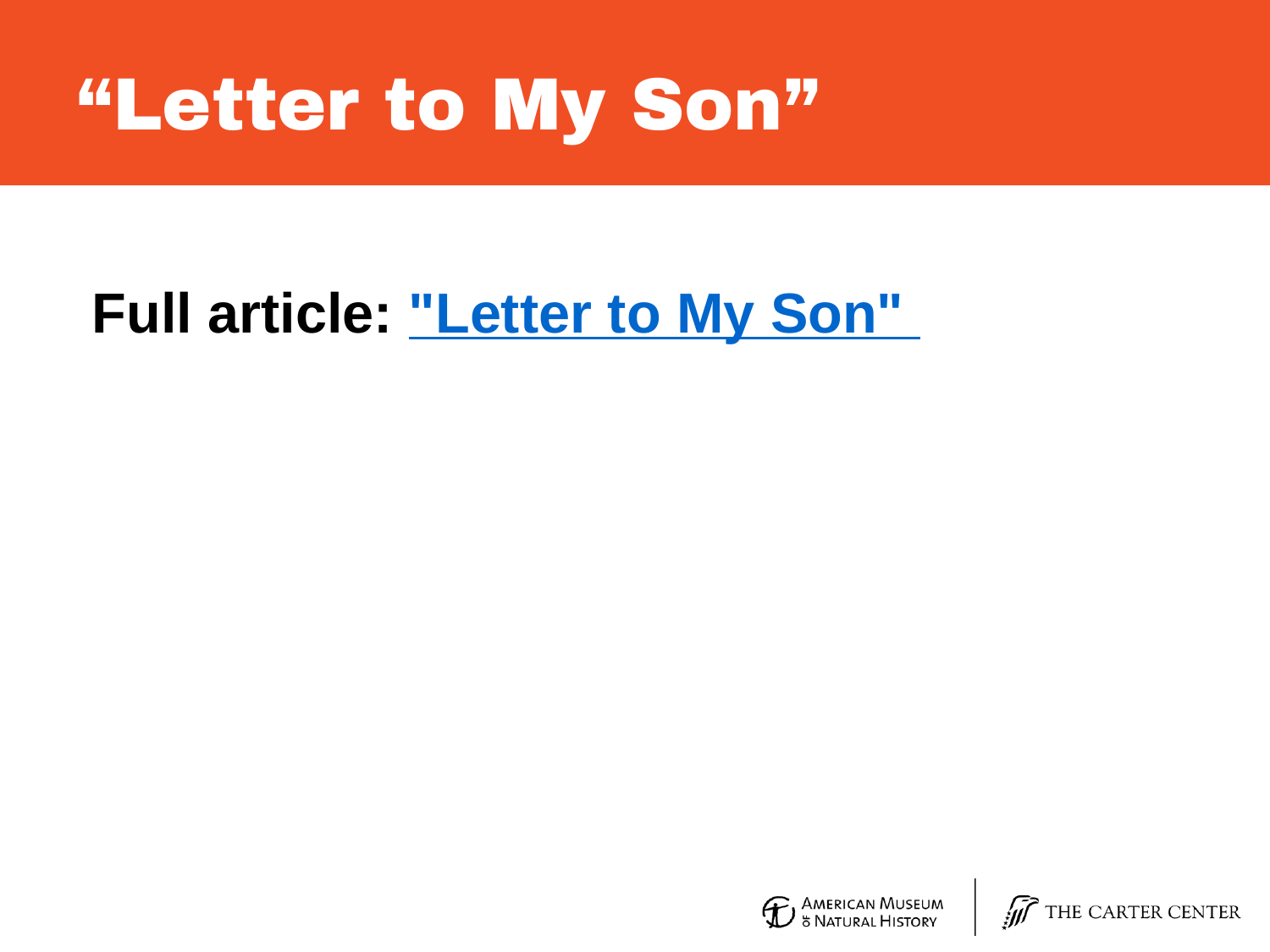

“Letter to My Son”
Full article: "Letter to My Son"